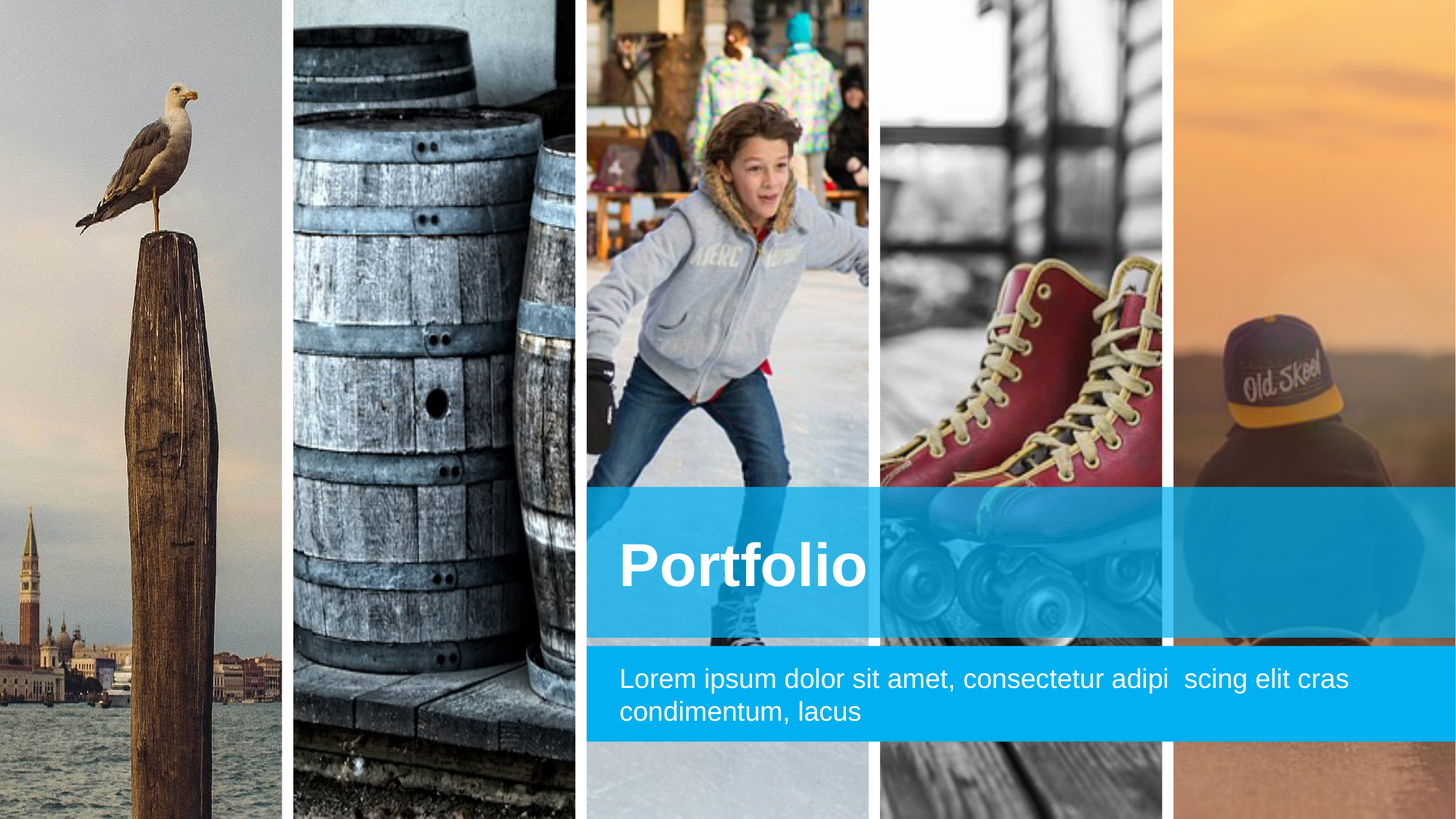

Portfolio
Lorem ipsum dolor sit amet, consectetur adipi  scing elit cras condimentum, lacus